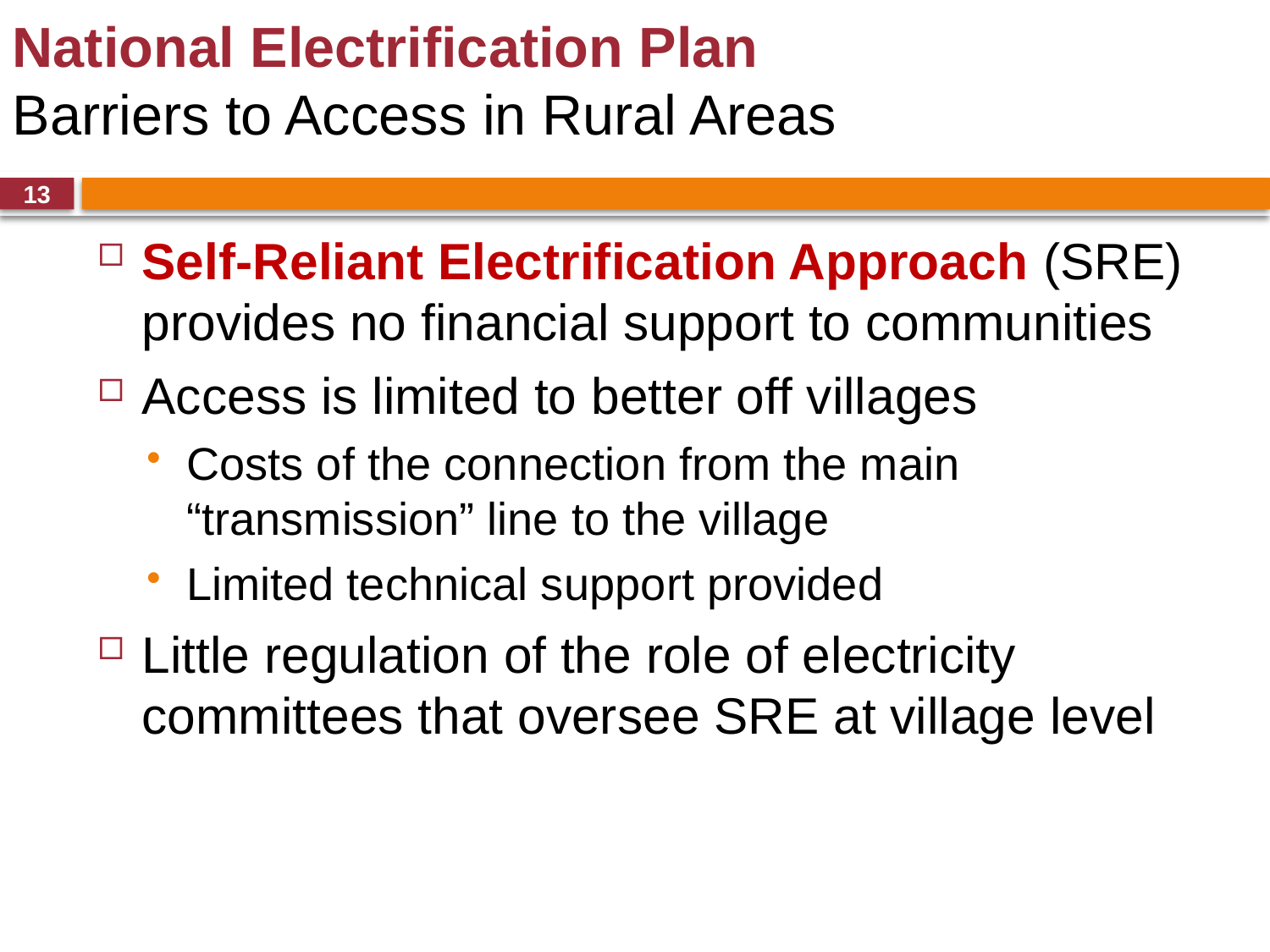

# National Electrification Plan Barriers to Access in Rural Areas
13
Self-Reliant Electrification Approach (SRE) provides no financial support to communities
Access is limited to better off villages
Costs of the connection from the main “transmission” line to the village
Limited technical support provided
Little regulation of the role of electricity committees that oversee SRE at village level